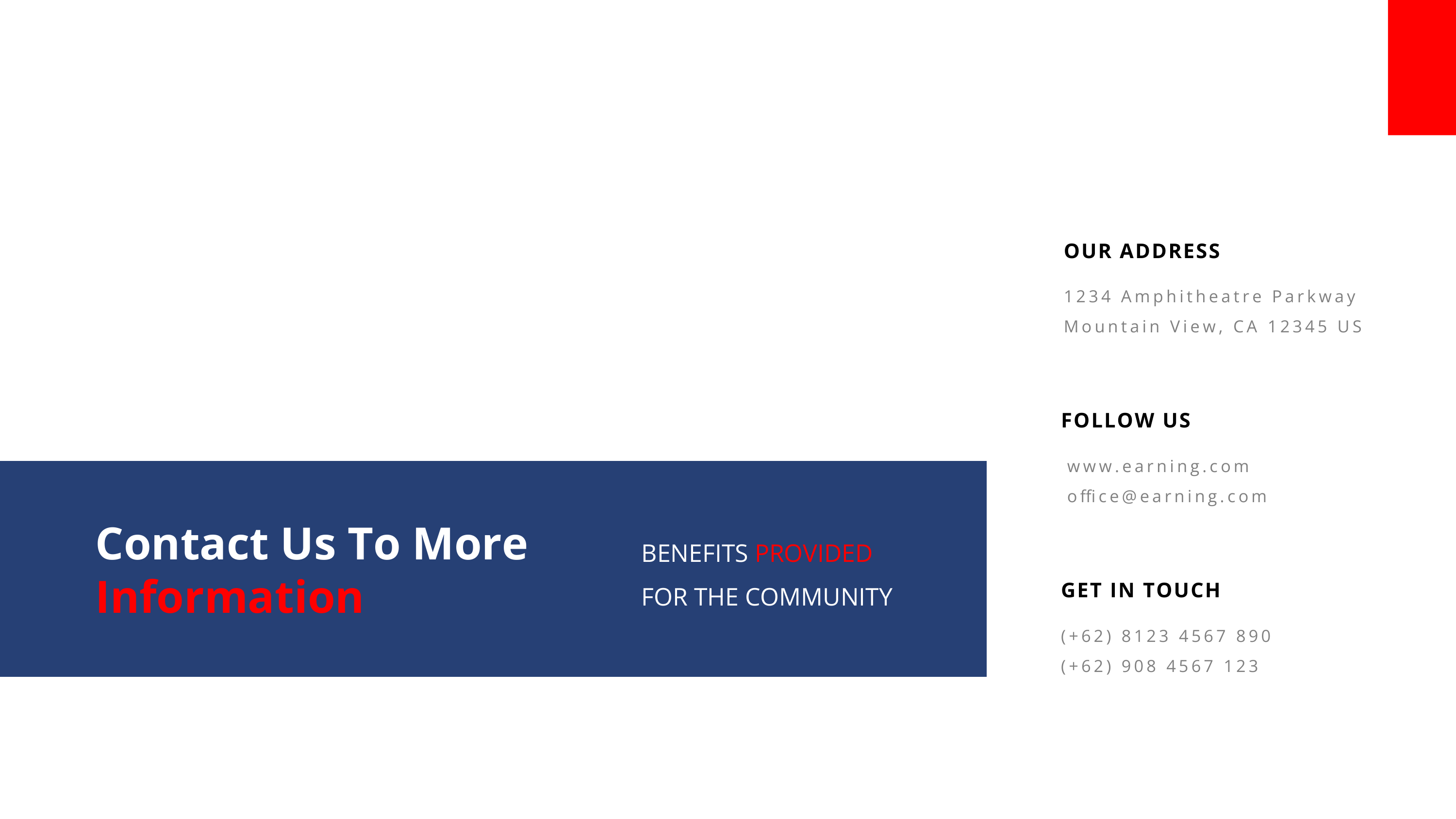

OUR ADDRESS
1234 Amphitheatre Parkway Mountain View, CA 12345 US
FOLLOW US
www.earning.com
office@earning.com

Contact Us To More Information
BENEFITS PROVIDED FOR THE COMMUNITY
GET IN TOUCH
(+62) 8123 4567 890
(+62) 908 4567 123